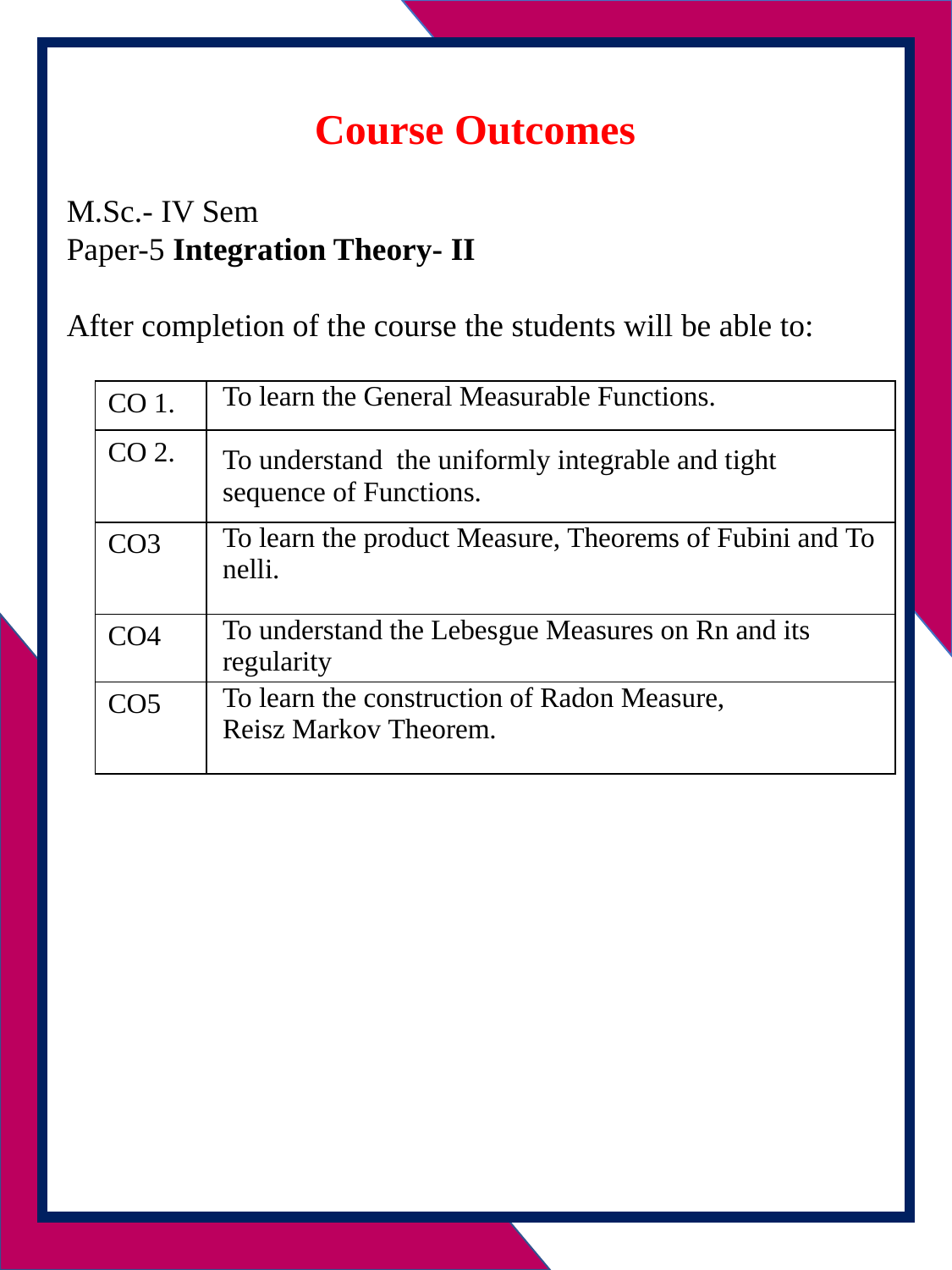

Course Outcomes

M.Sc.- IV Sem
Paper-5 Integration Theory- II

After completion of the course the students will be able to:

| CO 1. | To learn the General Measurable Functions. |
| --- | --- |
| CO 2. | To understand  the uniformly integrable and tight sequence of Functions. |
| CO3 | To learn the product Measure, Theorems of Fubini and Tonelli. |
| CO4 | To understand the Lebesgue Measures on Rn and its  regularity |
| CO5 | To learn the construction of Radon Measure, Reisz Markov Theorem. |